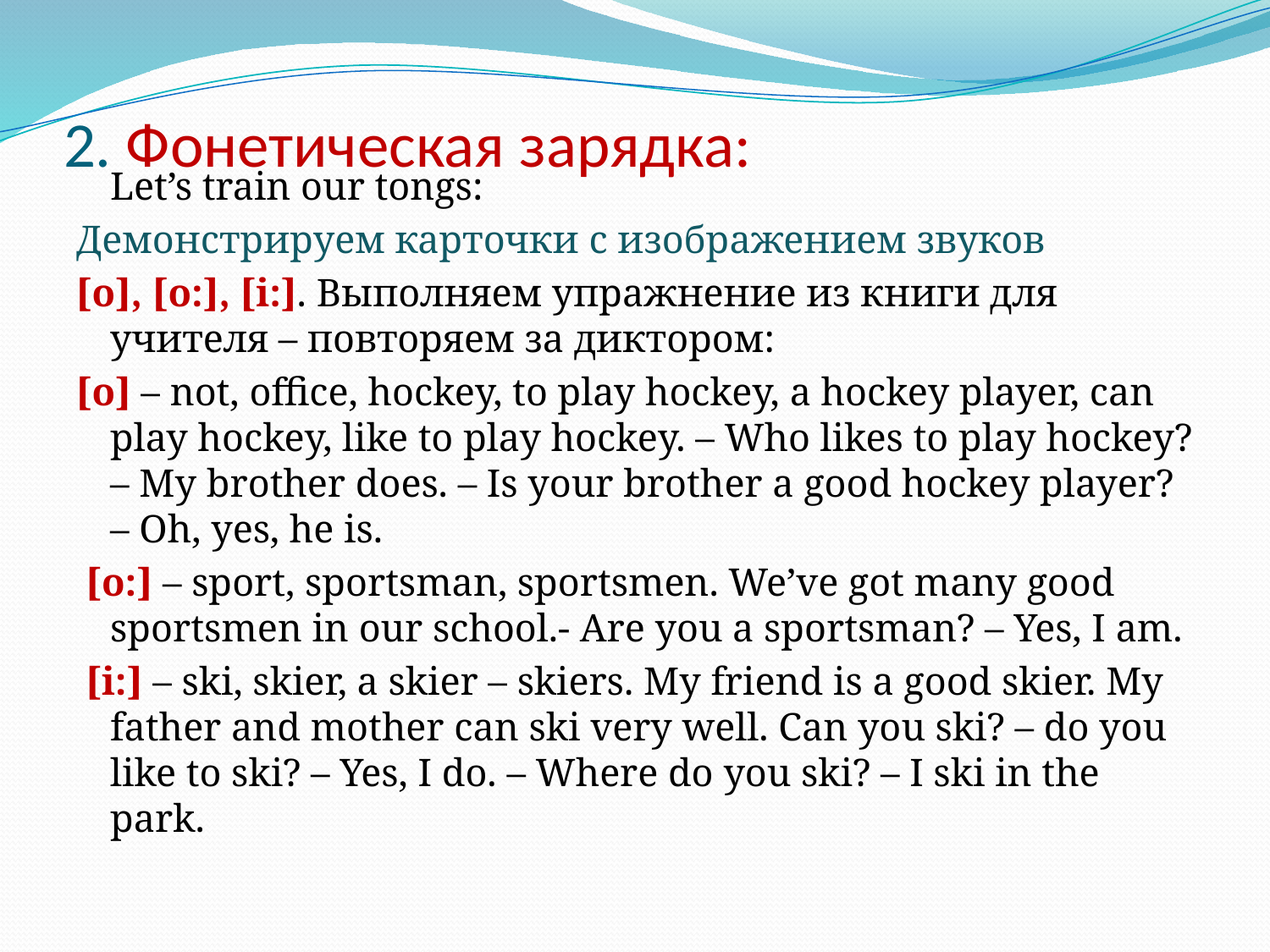

# 2. Фонетическая зарядка:
	Let’s train our tongs:
Демонстрируем карточки с изображением звуков
[o], [o:], [i:]. Выполняем упражнение из книги для учителя – повторяем за диктором:
[o] – not, office, hockey, to play hockey, a hockey player, can play hockey, like to play hockey. – Who likes to play hockey? – My brother does. – Is your brother a good hockey player? – Oh, yes, he is.
 [o:] – sport, sportsman, sportsmen. We’ve got many good sportsmen in our school.- Are you a sportsman? – Yes, I am.
 [i:] – ski, skier, a skier – skiers. My friend is a good skier. My father and mother can ski very well. Can you ski? – do you like to ski? – Yes, I do. – Where do you ski? – I ski in the park.